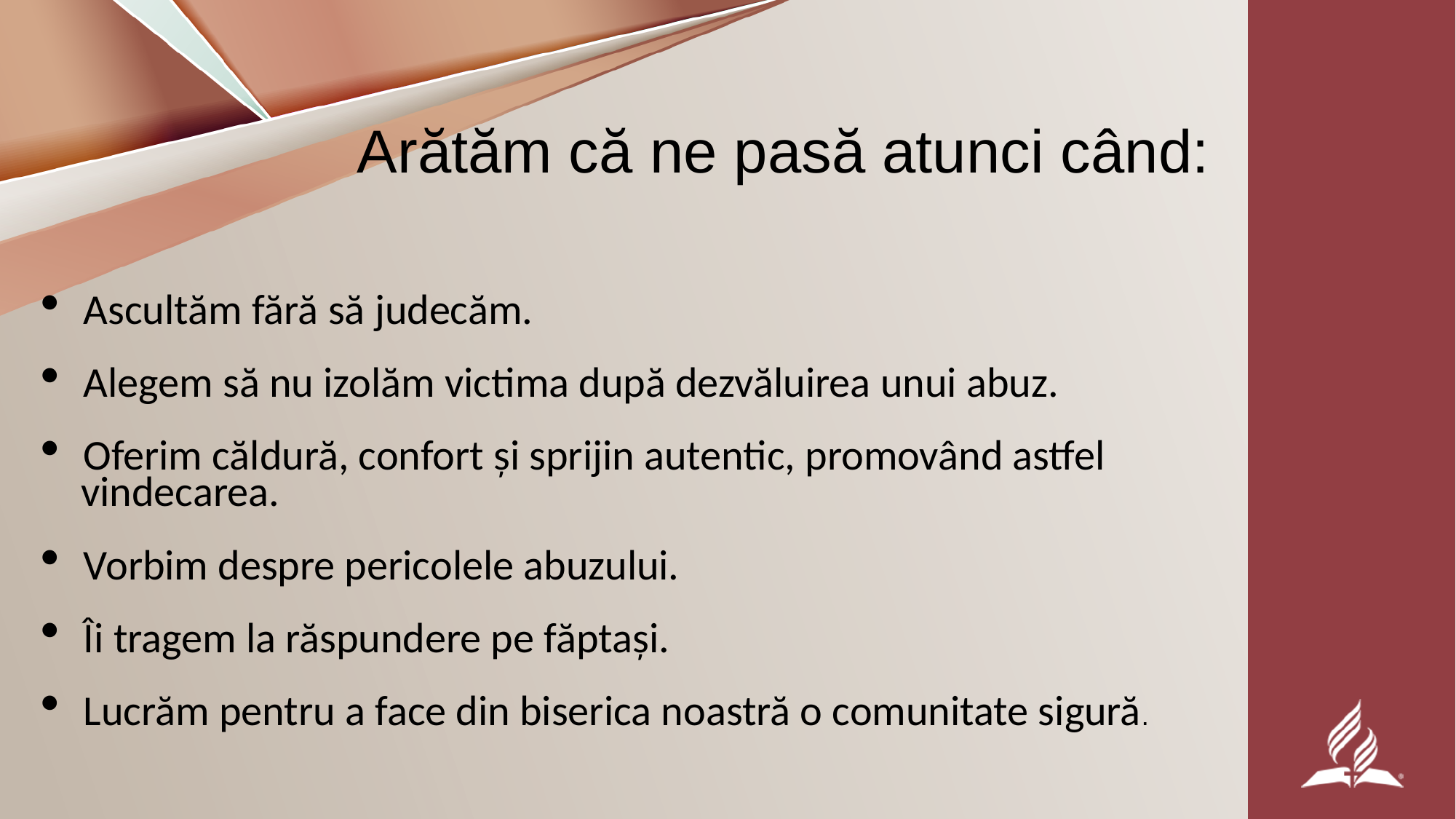

# Arătăm că ne pasă atunci când:
Ascultăm fără să judecăm.

Alegem să nu izolăm victima după dezvăluirea unui abuz.

Oferim căldură, confort și sprijin autentic, promovând astfel
    vindecarea.

Vorbim despre pericolele abuzului.

Îi tragem la răspundere pe făptași.

Lucrăm pentru a face din biserica noastră o comunitate sigură.